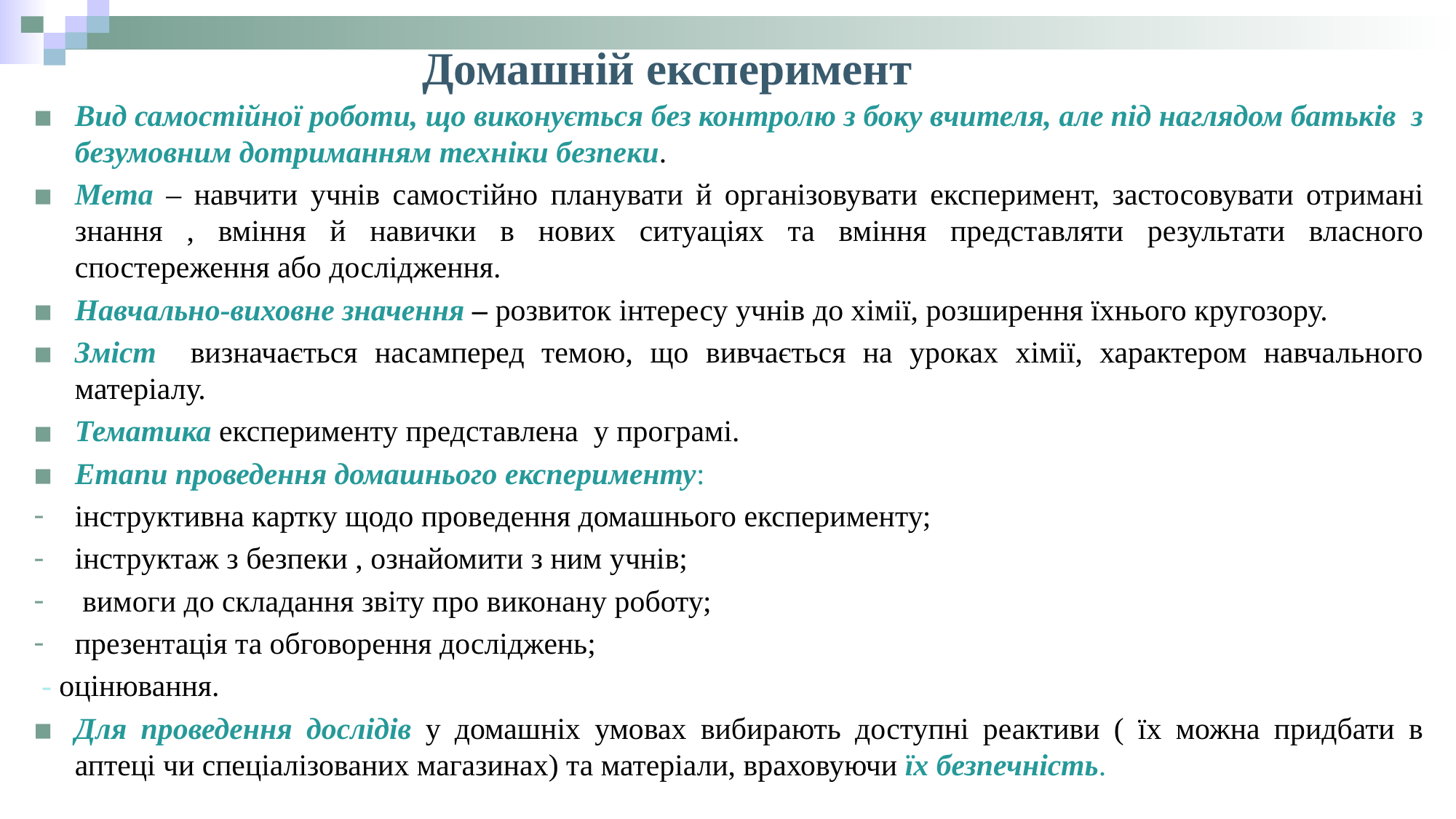

# Домашній експеримент
Вид самостійної роботи, що виконується без контролю з боку вчителя, але під наглядом батьків  з безумовним дотриманням техніки безпеки.
Мета – навчити учнів самостійно планувати й організовувати експеримент, застосовувати отримані знання , вміння й навички в нових ситуаціях та вміння представляти результати власного спостереження або дослідження.
Навчально-виховне значення – розвиток інтересу учнів до хімії, розширення їхнього кругозору.
Зміст  визначається насамперед темою, що вивчається на уроках хімії, характером навчального матеріалу.
Тематика експерименту представлена  у програмі.
Етапи проведення домашнього експерименту:
інструктивна картку щодо проведення домашнього експерименту;
інструктаж з безпеки , ознайомити з ним учнів;
 вимоги до складання звіту про виконану роботу;
презентація та обговорення досліджень;
 - оцінювання.
Для проведення дослідів у домашніх умовах вибирають доступні реактиви ( їх можна придбати в аптеці чи спеціалізованих магазинах) та матеріали, враховуючи їх безпечність.